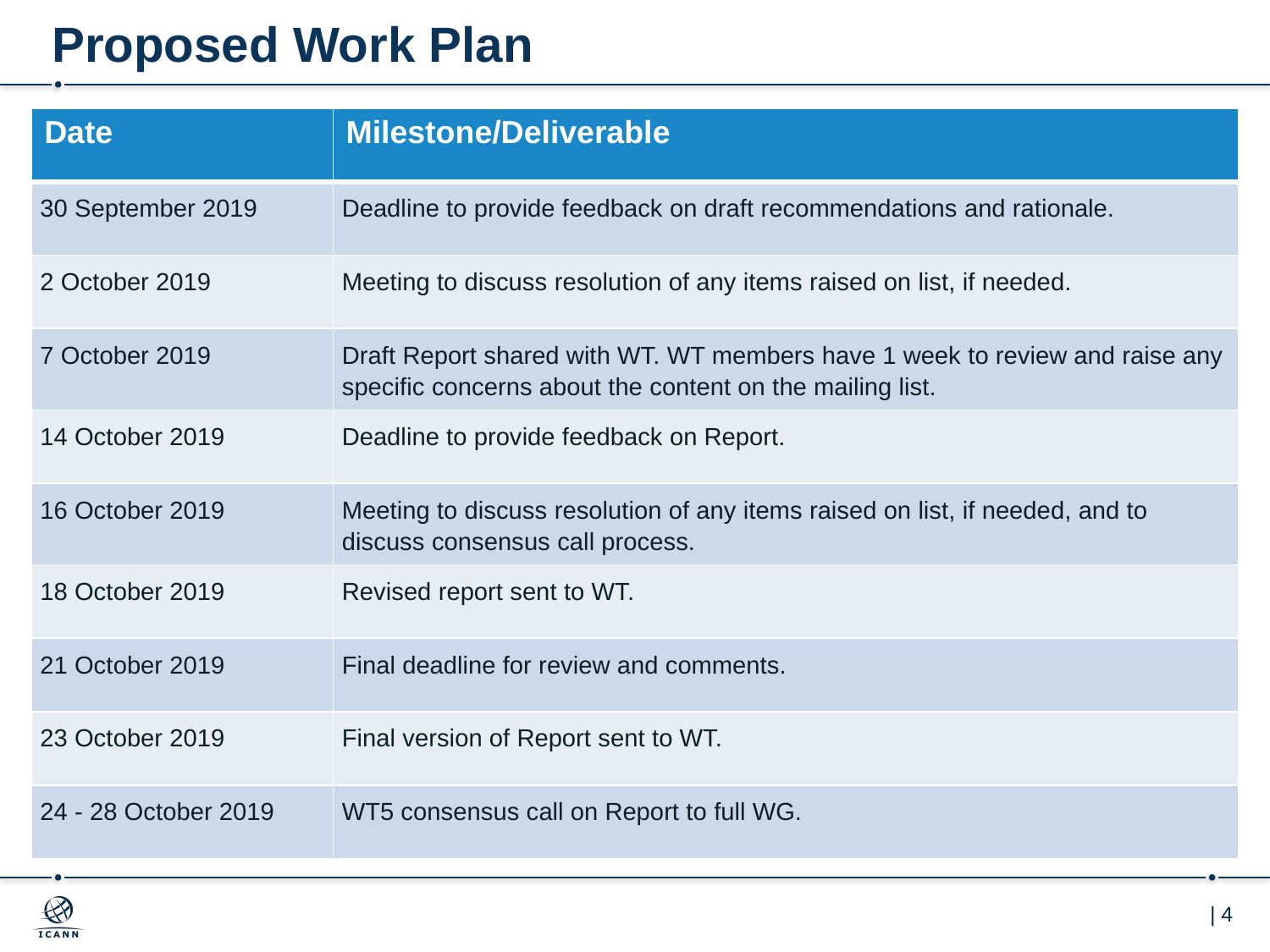

# Proposed Work Plan
| Date | Milestone/Deliverable |
| --- | --- |
| 30 September 2019 | Deadline to provide feedback on draft recommendations and rationale. |
| 2 October 2019 | Meeting to discuss resolution of any items raised on list, if needed. |
| 7 October 2019 | Draft Report shared with WT. WT members have 1 week to review and raise any specific concerns about the content on the mailing list. |
| 14 October 2019 | Deadline to provide feedback on Report. |
| 16 October 2019 | Meeting to discuss resolution of any items raised on list, if needed, and to discuss consensus call process. |
| 18 October 2019 | Revised report sent to WT. |
| 21 October 2019 | Final deadline for review and comments. |
| 23 October 2019 | Final version of Report sent to WT. |
| 24 - 28 October 2019 | WT5 consensus call on Report to full WG. |